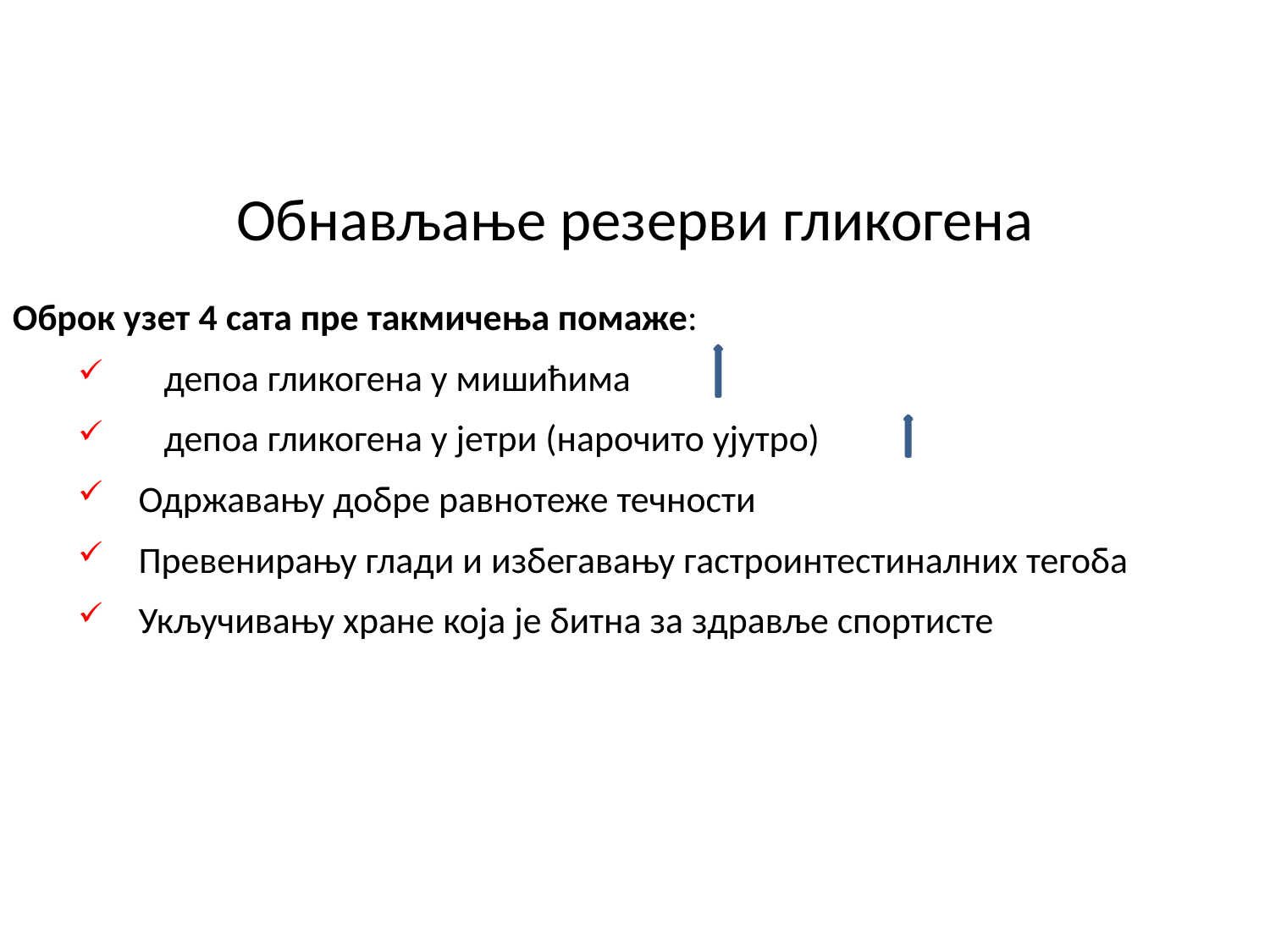

Обнављање резерви гликогена
Оброк узет 4 сата пре такмичења помаже:
   депоа гликогена у мишићима
   депоа гликогена у јетри (нарочито ујутро)
Одржавању добре равнотеже течности
Превенирању глади и избегавању гастроинтестиналних тегоба
Укључивању хране која је битна за здравље спортисте